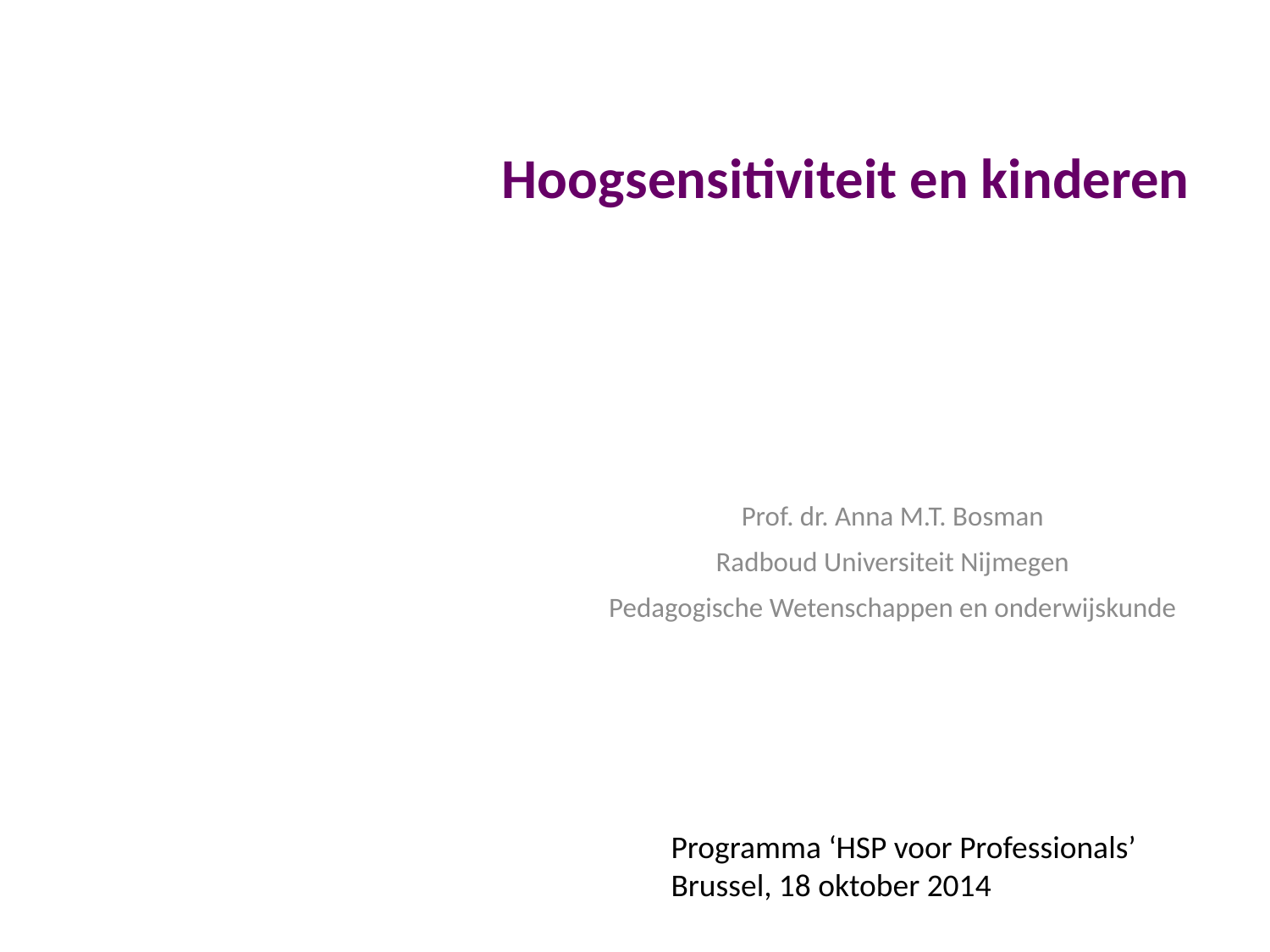

# Hoogsensitiviteit en kinderen

Prof. dr. Anna M.T. Bosman
Radboud Universiteit Nijmegen
Pedagogische Wetenschappen en onderwijskunde

Programma ‘HSP voor Professionals’
Brussel, 18 oktober 2014